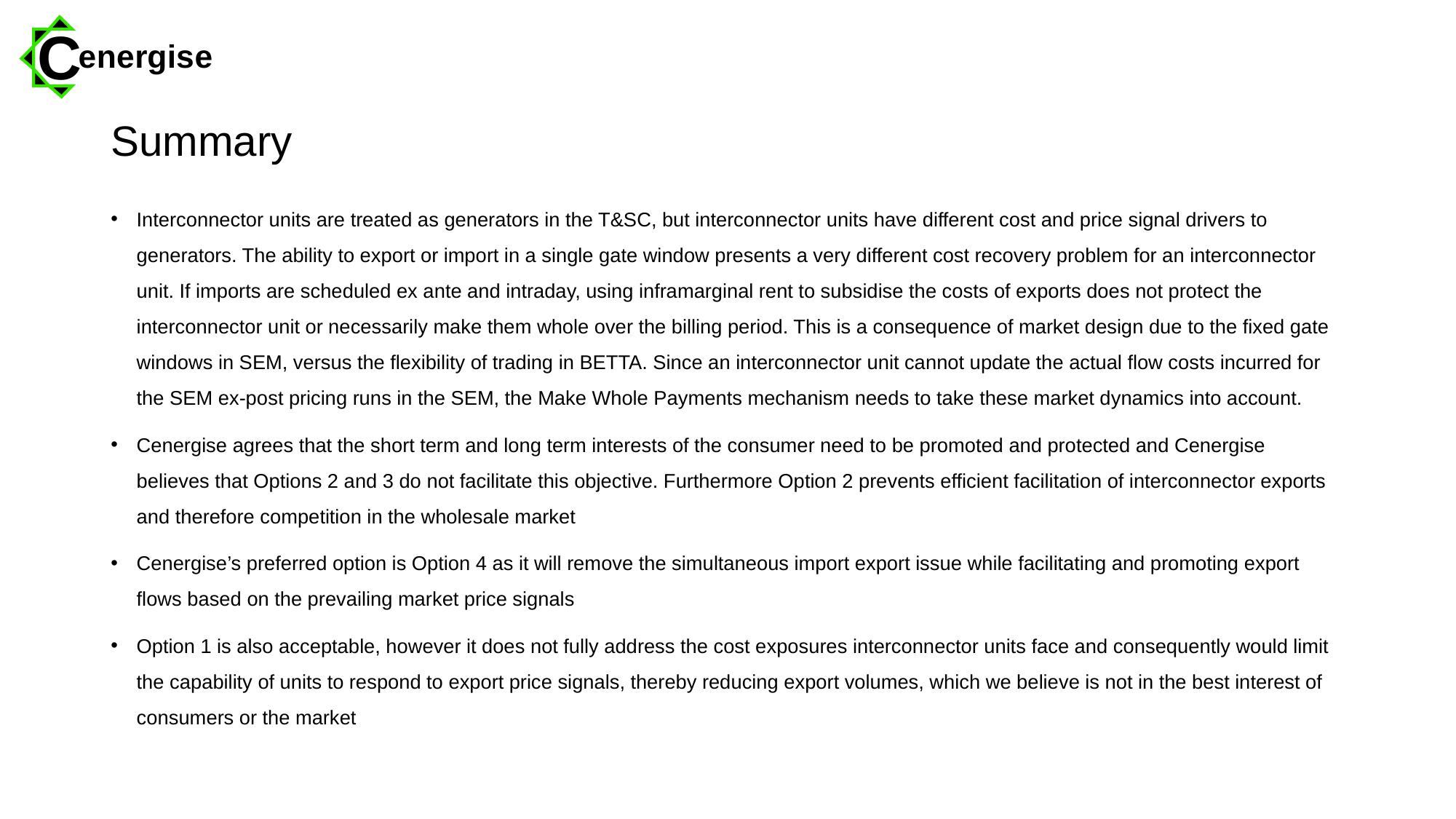

# Summary
Interconnector units are treated as generators in the T&SC, but interconnector units have different cost and price signal drivers to generators. The ability to export or import in a single gate window presents a very different cost recovery problem for an interconnector unit. If imports are scheduled ex ante and intraday, using inframarginal rent to subsidise the costs of exports does not protect the interconnector unit or necessarily make them whole over the billing period. This is a consequence of market design due to the fixed gate windows in SEM, versus the flexibility of trading in BETTA. Since an interconnector unit cannot update the actual flow costs incurred for the SEM ex-post pricing runs in the SEM, the Make Whole Payments mechanism needs to take these market dynamics into account.
Cenergise agrees that the short term and long term interests of the consumer need to be promoted and protected and Cenergise believes that Options 2 and 3 do not facilitate this objective. Furthermore Option 2 prevents efficient facilitation of interconnector exports and therefore competition in the wholesale market
Cenergise’s preferred option is Option 4 as it will remove the simultaneous import export issue while facilitating and promoting export flows based on the prevailing market price signals
Option 1 is also acceptable, however it does not fully address the cost exposures interconnector units face and consequently would limit the capability of units to respond to export price signals, thereby reducing export volumes, which we believe is not in the best interest of consumers or the market